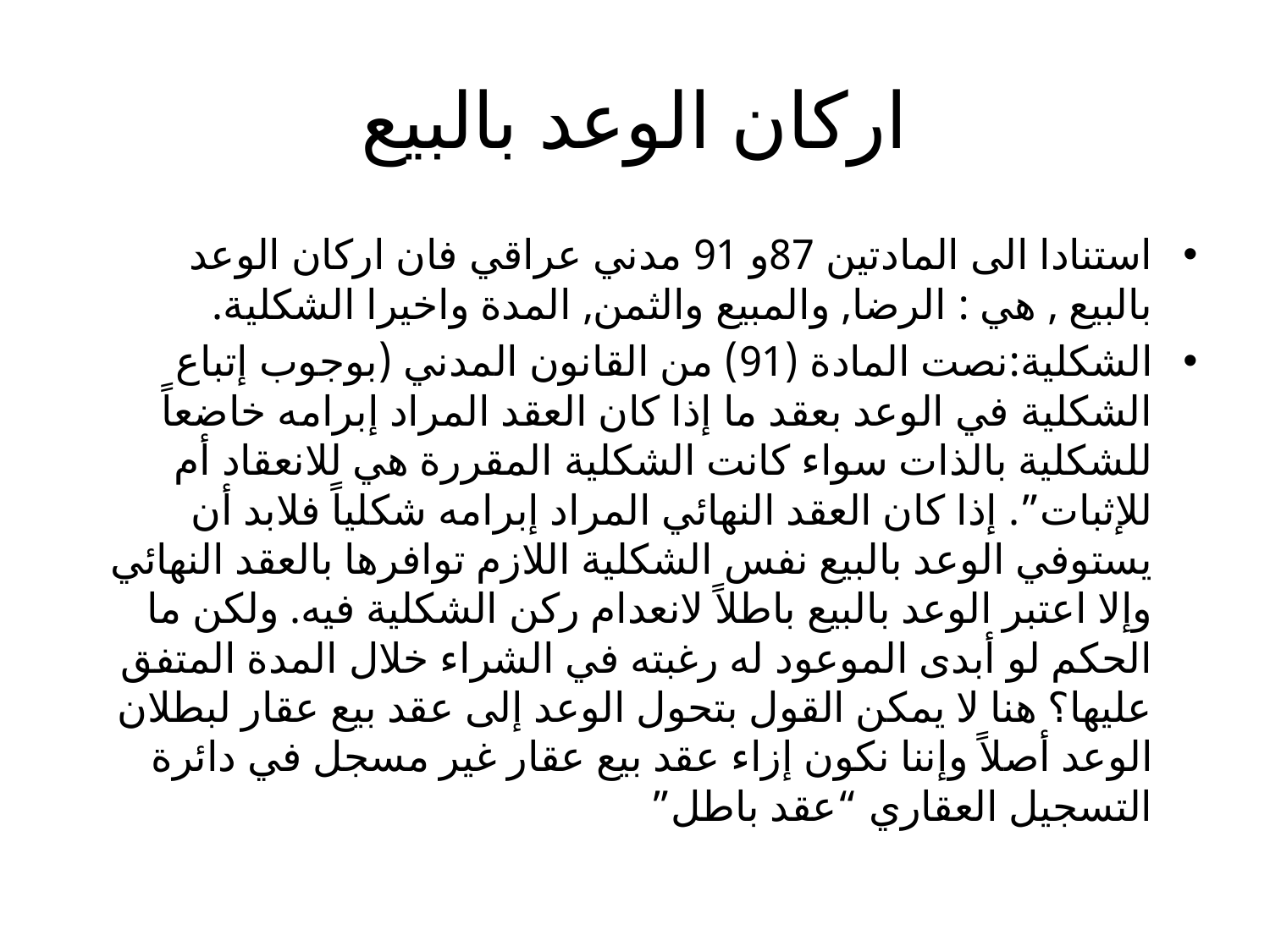

# اركان الوعد بالبيع
استنادا الى المادتين 87و 91 مدني عراقي فان اركان الوعد بالبيع , هي : الرضا, والمبيع والثمن, المدة واخيرا الشكلية.
الشكلية:نصت المادة (91) من القانون المدني (بوجوب إتباع الشكلية في الوعد بعقد ما إذا كان العقد المراد إبرامه خاضعاً للشكلية بالذات سواء كانت الشكلية المقررة هي للانعقاد أم للإثبات”. إذا كان العقد النهائي المراد إبرامه شكلياً فلابد أن يستوفي الوعد بالبيع نفس الشكلية اللازم توافرها بالعقد النهائي وإلا اعتبر الوعد بالبيع باطلاً لانعدام ركن الشكلية فيه. ولكن ما الحكم لو أبدى الموعود له رغبته في الشراء خلال المدة المتفق عليها؟ هنا لا يمكن القول بتحول الوعد إلى عقد بيع عقار لبطلان الوعد أصلاً وإننا نكون إزاء عقد بيع عقار غير مسجل في دائرة التسجيل العقاري “عقد باطل”